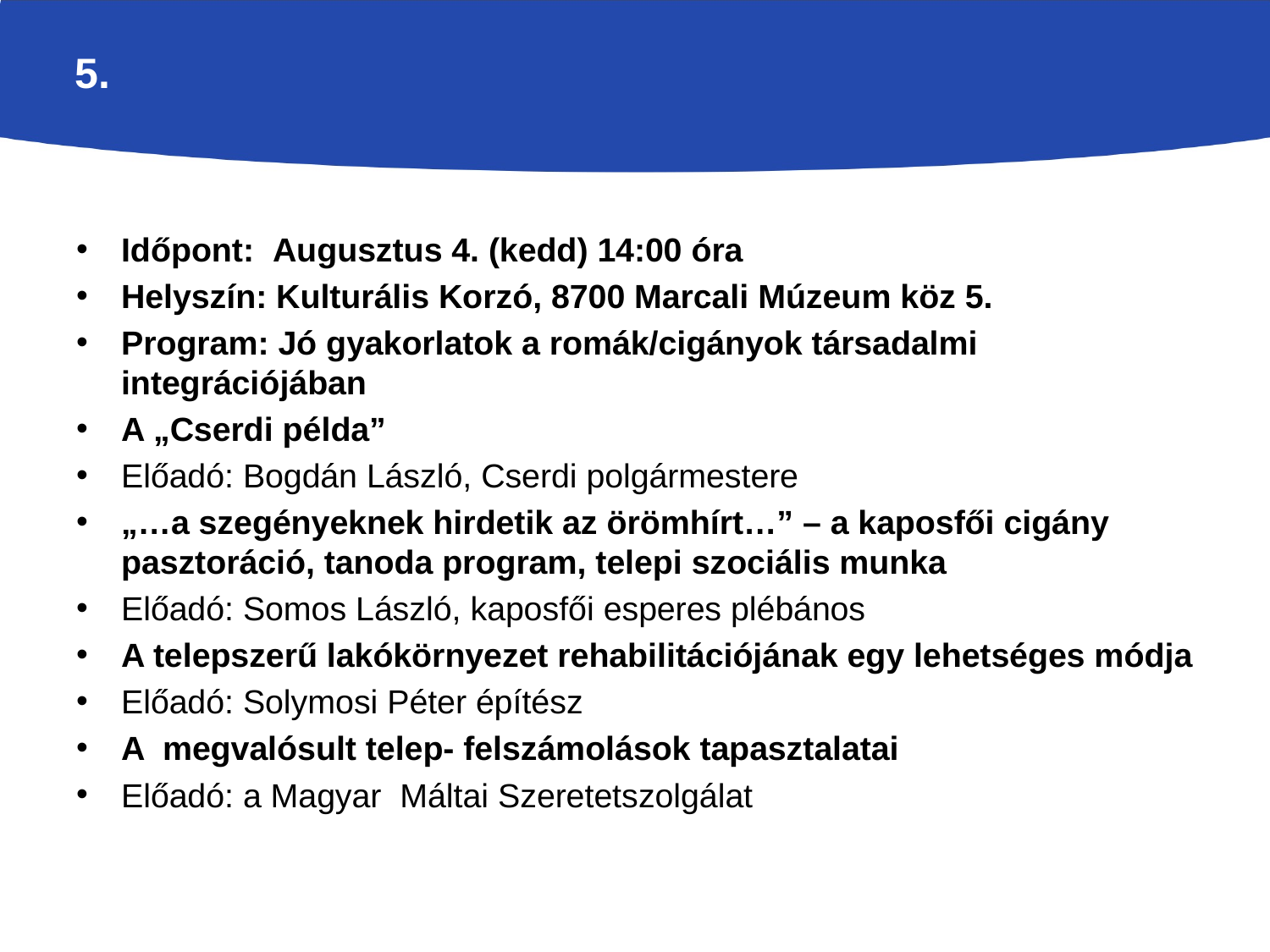

# 5.
Időpont:  Augusztus 4. (kedd) 14:00 óra
Helyszín: Kulturális Korzó, 8700 Marcali Múzeum köz 5.
Program: Jó gyakorlatok a romák/cigányok társadalmi integrációjában
A „Cserdi példa”
Előadó: Bogdán László, Cserdi polgármestere
„…a szegényeknek hirdetik az örömhírt…” – a kaposfői cigány pasztoráció, tanoda program, telepi szociális munka
Előadó: Somos László, kaposfői esperes plébános
A telepszerű lakókörnyezet rehabilitációjának egy lehetséges módja
Előadó: Solymosi Péter építész
A  megvalósult telep- felszámolások tapasztalatai
Előadó: a Magyar  Máltai Szeretetszolgálat